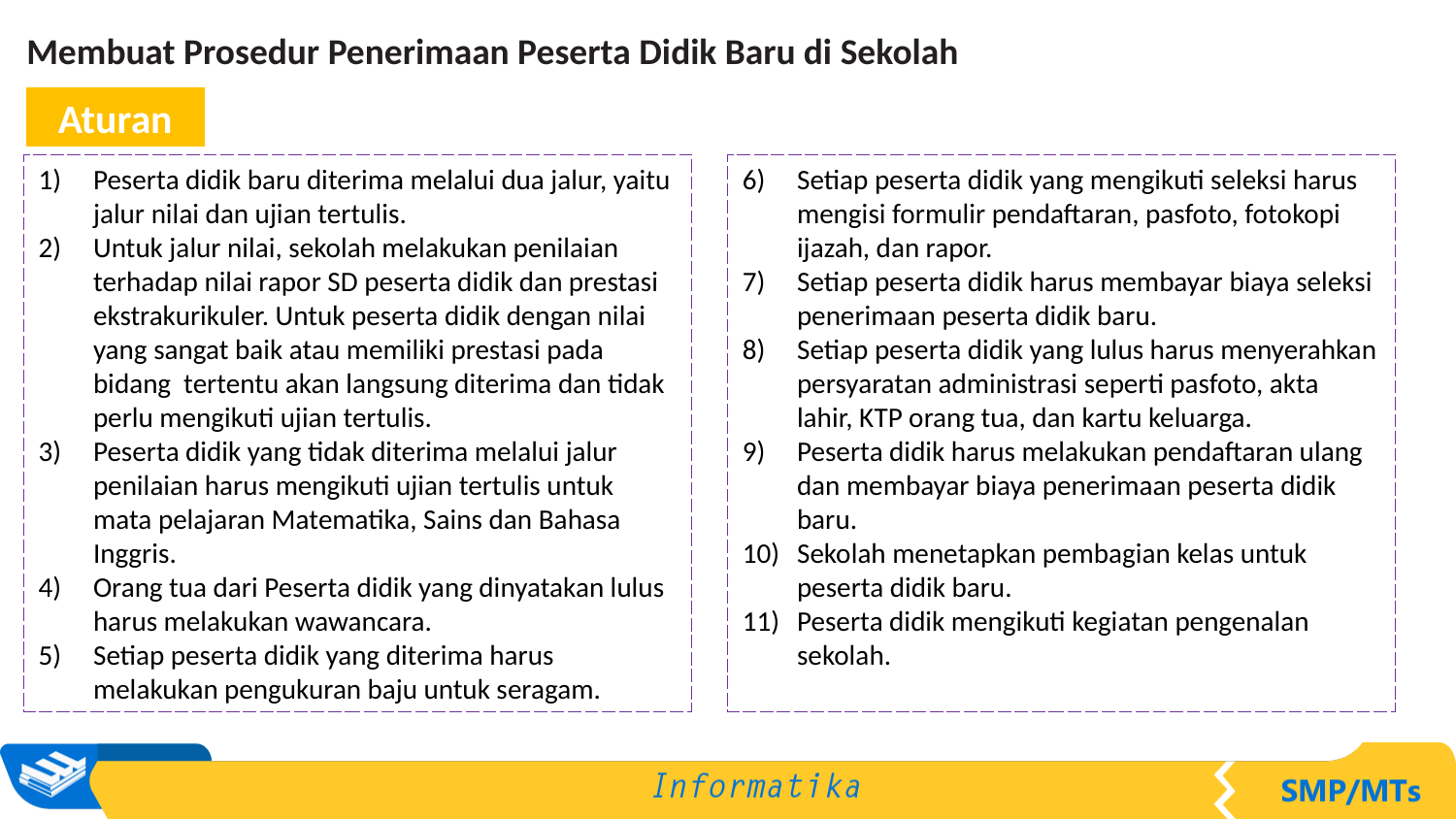

Membuat Prosedur Penerimaan Peserta Didik Baru di Sekolah
Aturan
Peserta didik baru diterima melalui dua jalur, yaitu  jalur nilai dan ujian tertulis.
Untuk jalur nilai, sekolah melakukan penilaian terhadap nilai rapor SD peserta didik dan prestasi ekstrakurikuler. Untuk peserta didik dengan nilai yang sangat baik atau memiliki prestasi pada bidang  tertentu akan langsung diterima dan tidak perlu mengikuti ujian tertulis.
Peserta didik yang tidak diterima melalui jalur penilaian harus mengikuti ujian tertulis untuk mata pelajaran Matematika, Sains dan Bahasa Inggris.
Orang tua dari Peserta didik yang dinyatakan lulus harus melakukan wawancara.
Setiap peserta didik yang diterima harus melakukan pengukuran baju untuk seragam.
Setiap peserta didik yang mengikuti seleksi harus mengisi formulir pendaftaran, pasfoto, fotokopi ijazah, dan rapor.
Setiap peserta didik harus membayar biaya seleksi penerimaan peserta didik baru.
Setiap peserta didik yang lulus harus menyerahkan persyaratan administrasi seperti pasfoto, akta lahir, KTP orang tua, dan kartu keluarga.
Peserta didik harus melakukan pendaftaran ulang dan membayar biaya penerimaan peserta didik baru.
Sekolah menetapkan pembagian kelas untuk peserta didik baru.
Peserta didik mengikuti kegiatan pengenalan sekolah.